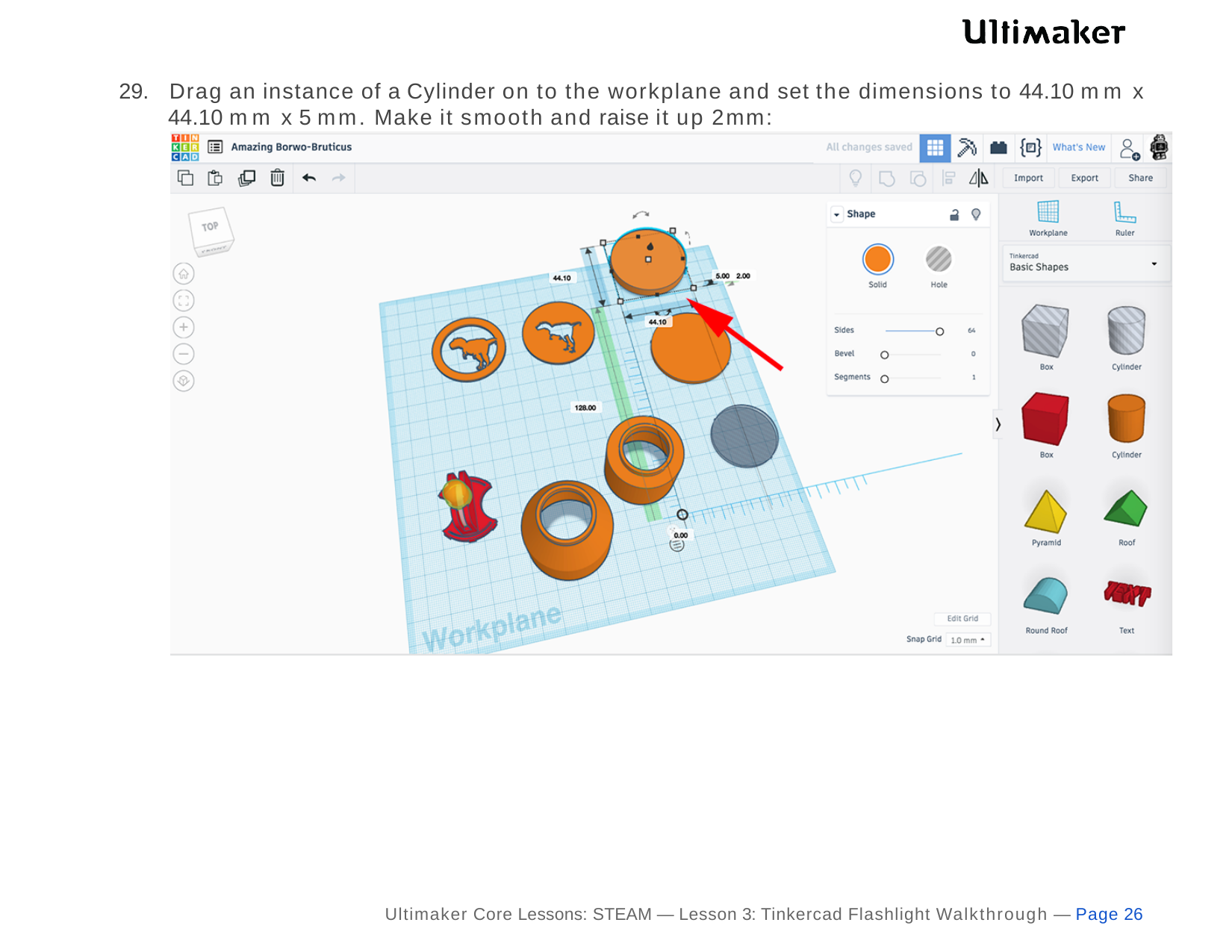

29.	Drag an instance of a Cylinder on to the workplane and set the dimensions to 44.10 mm x
44.10 mm x 5 mm. Make it smooth and raise it up 2mm:

Ultimaker Core Lessons: STEAM — Lesson 3: Tinkercad Flashlight Walkthrough — Page 26